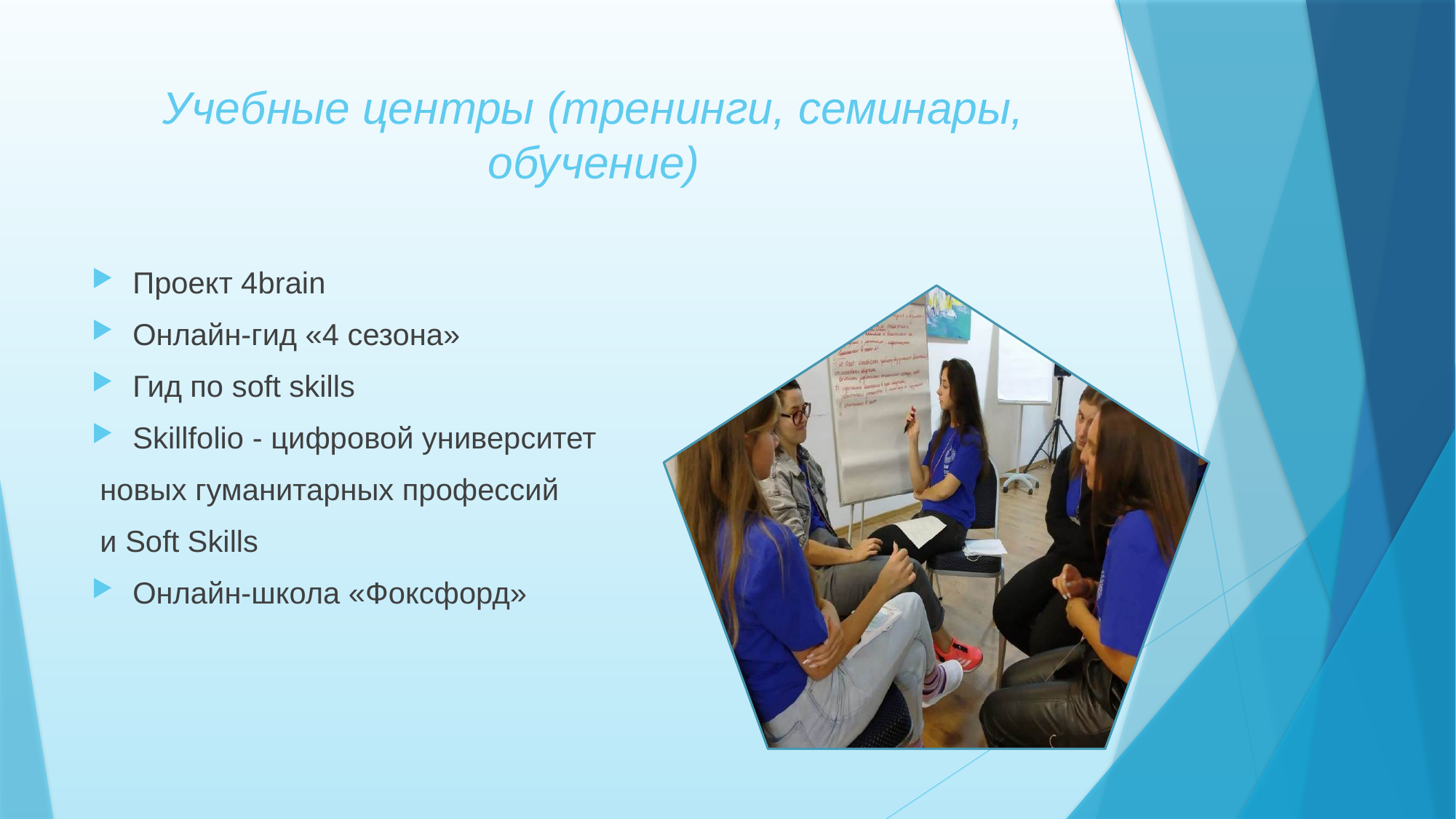

# Учебные центры (тренинги, семинары, обучение)
Проект 4brain
Онлайн-гид «4 сезона»
Гид по soft skills
Skillfolio - цифровой университет
 новых гуманитарных профессий
 и Soft Skills
Онлайн-школа «Фоксфорд»